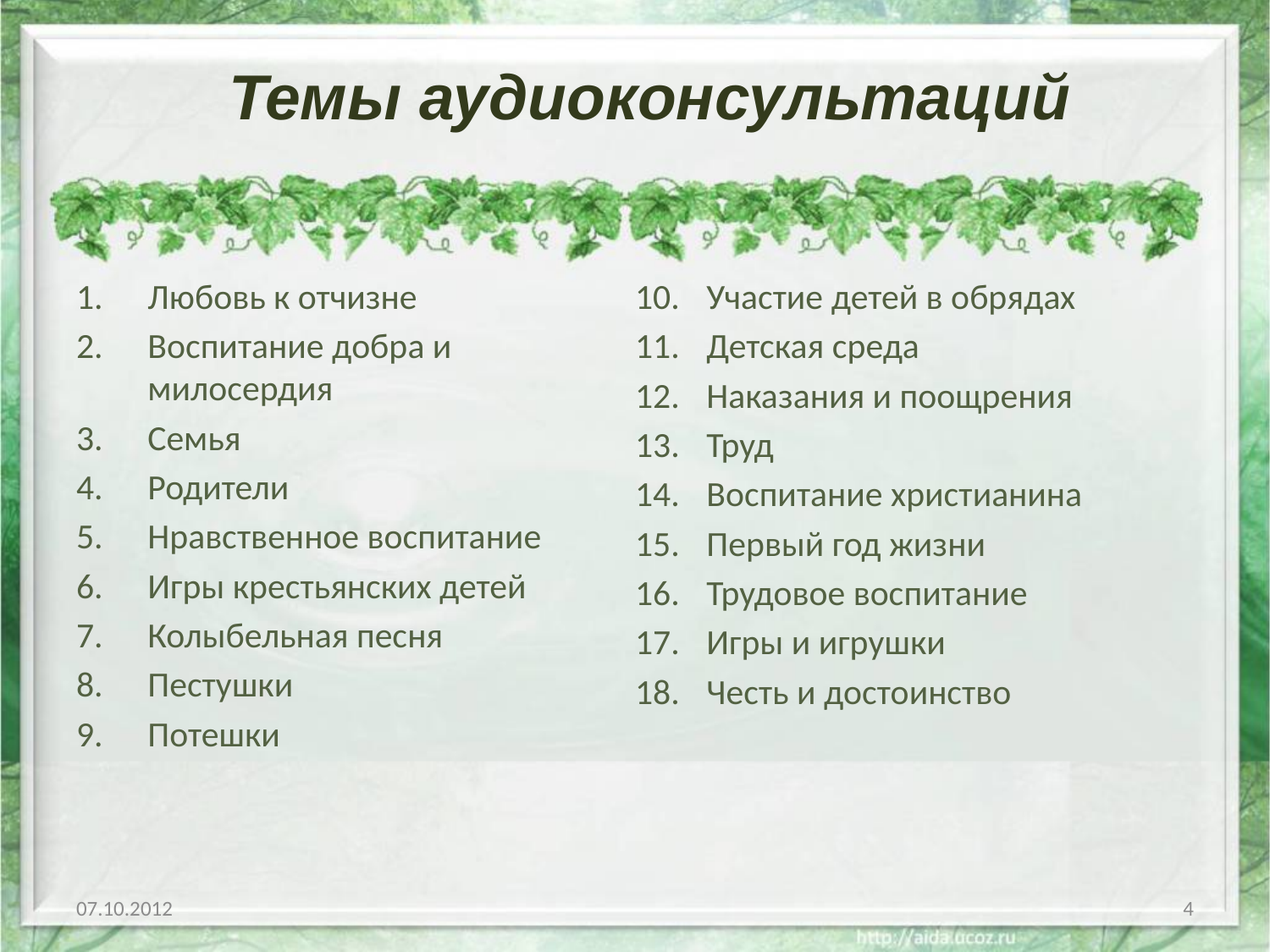

Темы аудиоконсультаций

Любовь к отчизне
Воспитание добра и милосердия
Семья
Родители
Нравственное воспитание
Игры крестьянских детей
Колыбельная песня
Пестушки
Потешки

Участие детей в обрядах
Детская среда
Наказания и поощрения
Труд
Воспитание христианина
Первый год жизни
Трудовое воспитание
Игры и игрушки
Честь и достоинство

07.10.2012
4